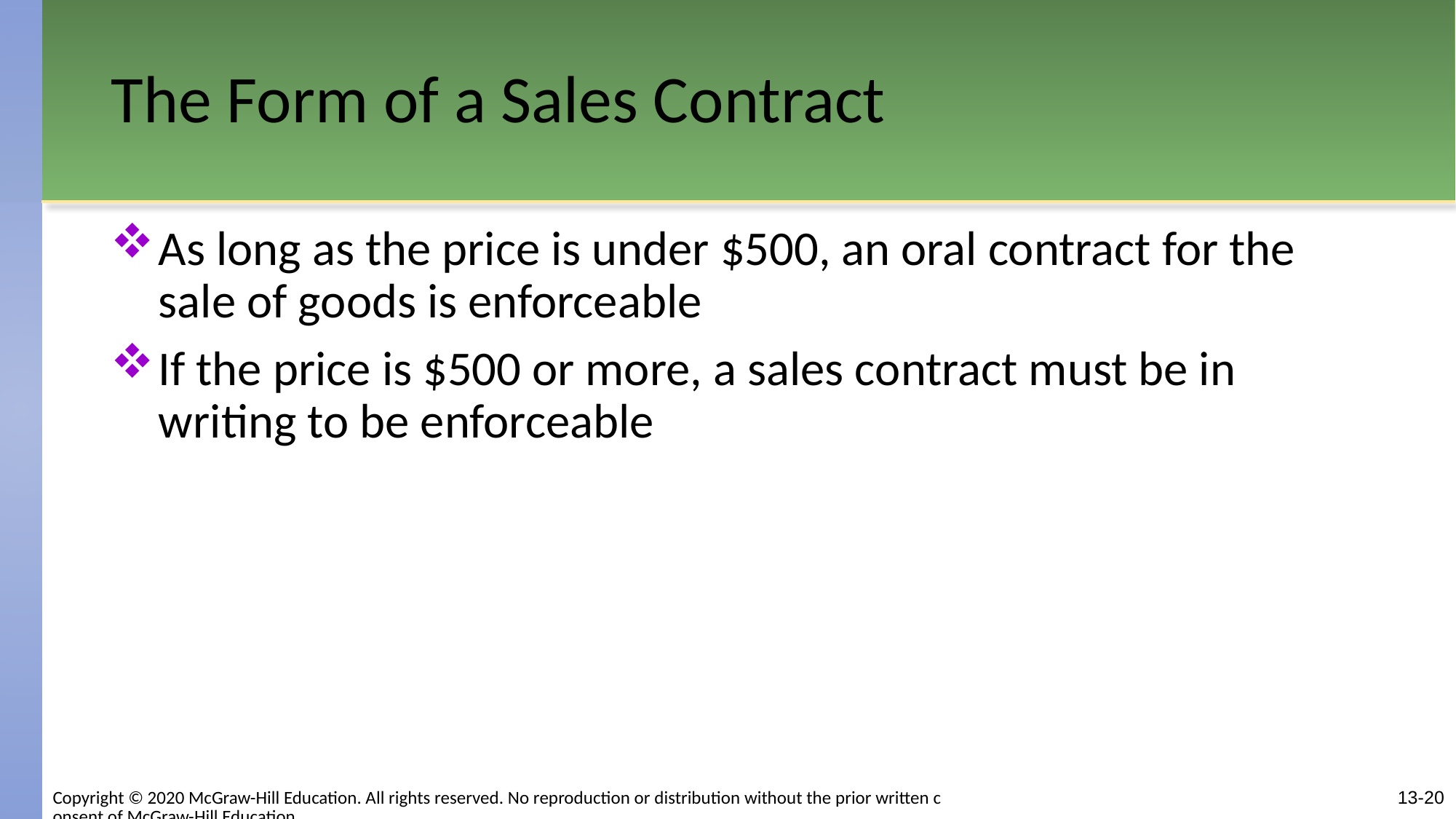

# The Form of a Sales Contract
As long as the price is under $500, an oral contract for the sale of goods is enforceable
If the price is $500 or more, a sales contract must be in writing to be enforceable

Copyright © 2020 McGraw-Hill Education. All rights reserved. No reproduction or distribution without the prior written consent of McGraw-Hill Education.
13-20